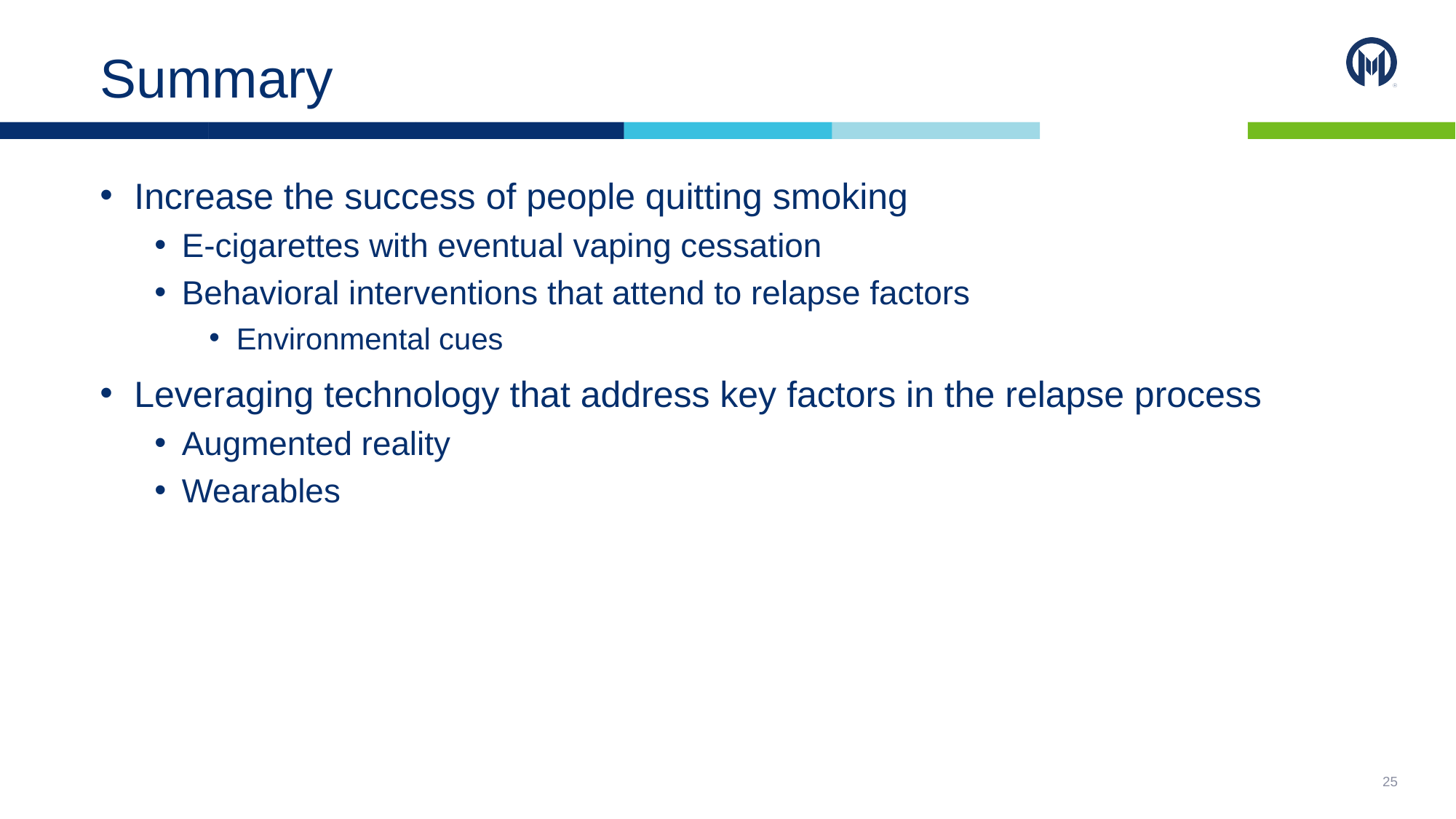

# Summary
Increase the success of people quitting smoking
E-cigarettes with eventual vaping cessation
Behavioral interventions that attend to relapse factors
Environmental cues
Leveraging technology that address key factors in the relapse process
Augmented reality
Wearables

25